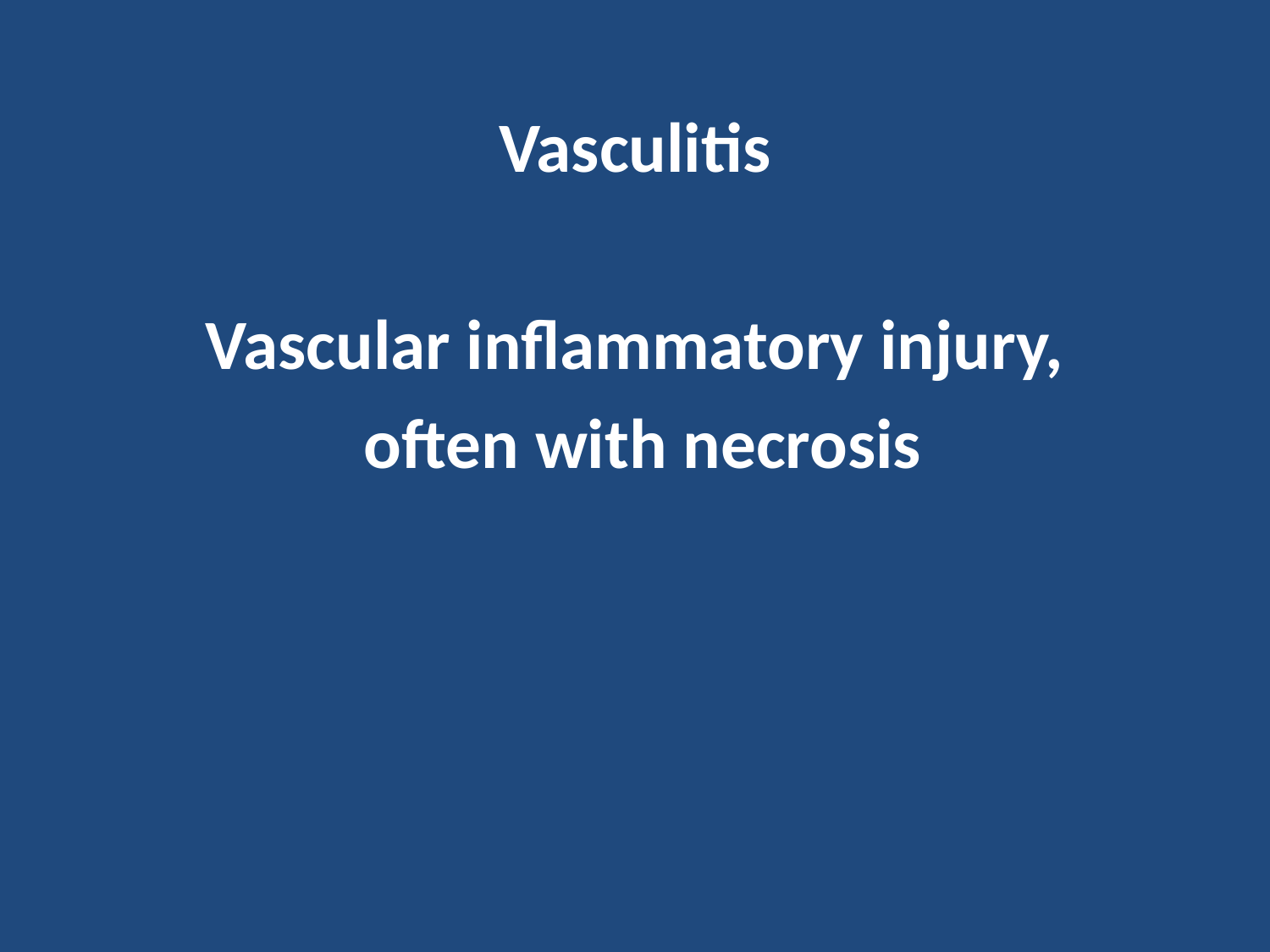

Vasculitis

Vascular inflammatory injury,
 often with necrosis